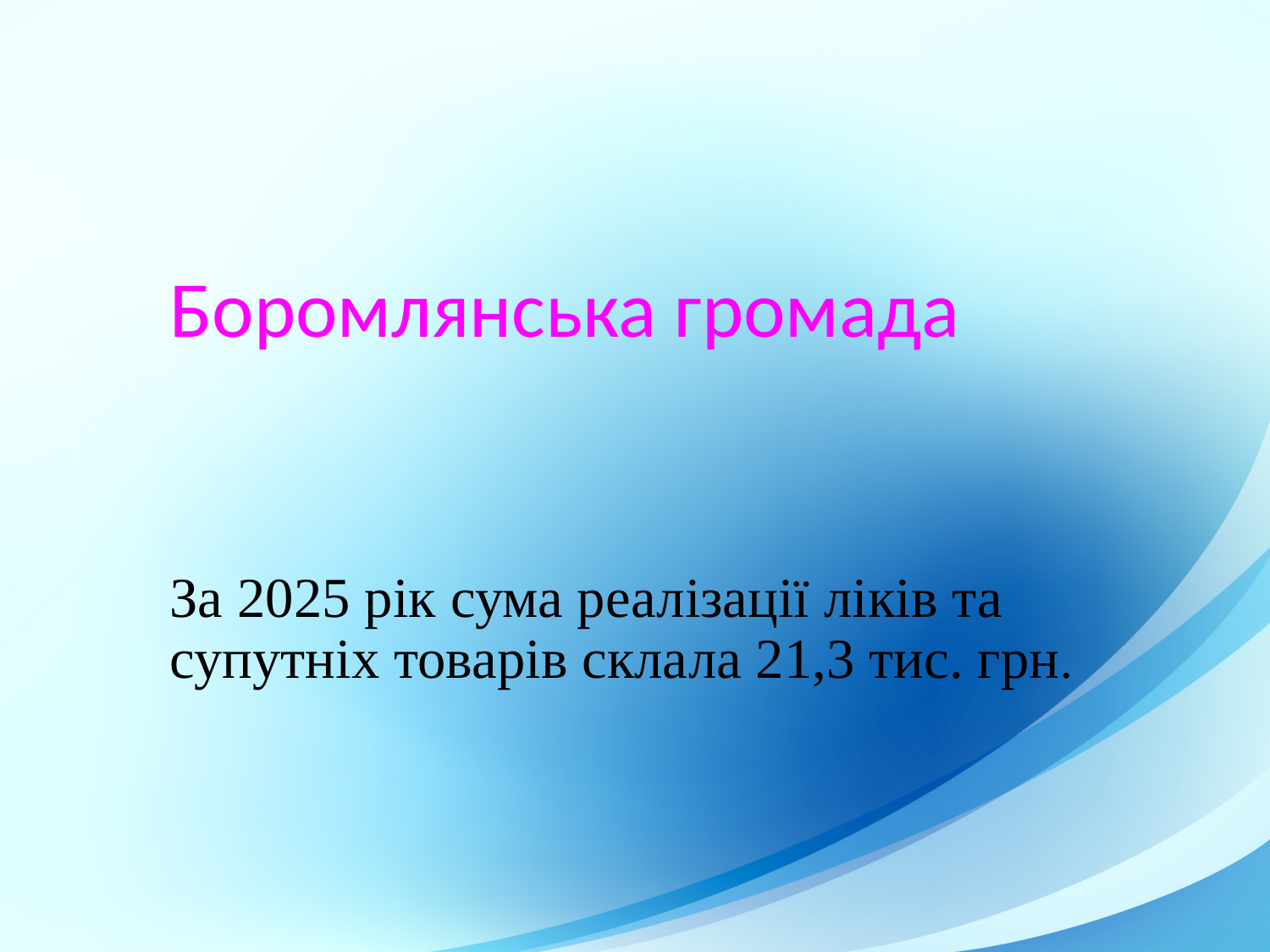

# Боромлянська громада
За 2025 рік сума реалізації ліків та супутніх товарів склала 21,3 тис. грн.